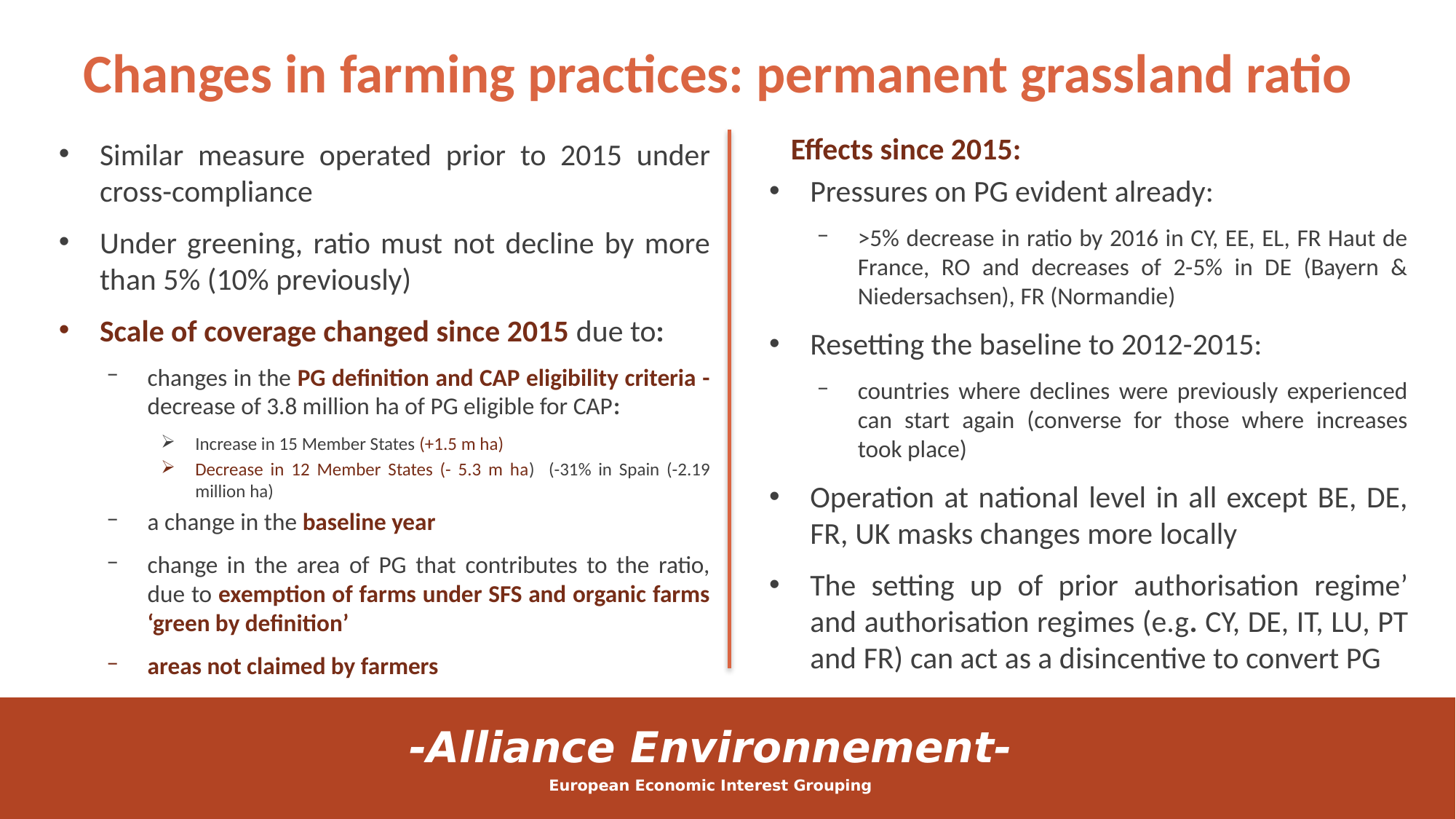

# Changes in farming practices: permanent grassland ratio
Effects since 2015:
Pressures on PG evident already:
>5% decrease in ratio by 2016 in CY, EE, EL, FR Haut de France, RO and decreases of 2-5% in DE (Bayern & Niedersachsen), FR (Normandie)
Resetting the baseline to 2012-2015:
countries where declines were previously experienced can start again (converse for those where increases took place)
Operation at national level in all except BE, DE, FR, UK masks changes more locally
The setting up of prior authorisation regime’ and authorisation regimes (e.g. CY, DE, IT, LU, PT and FR) can act as a disincentive to convert PG

Similar measure operated prior to 2015 under cross-compliance
Under greening, ratio must not decline by more than 5% (10% previously)
Scale of coverage changed since 2015 due to:
changes in the PG definition and CAP eligibility criteria - decrease of 3.8 million ha of PG eligible for CAP:
Increase in 15 Member States (+1.5 m ha)
Decrease in 12 Member States (- 5.3 m ha)  (-31% in Spain (-2.19 million ha)
a change in the baseline year
change in the area of PG that contributes to the ratio, due to exemption of farms under SFS and organic farms ‘green by definition’
areas not claimed by farmers